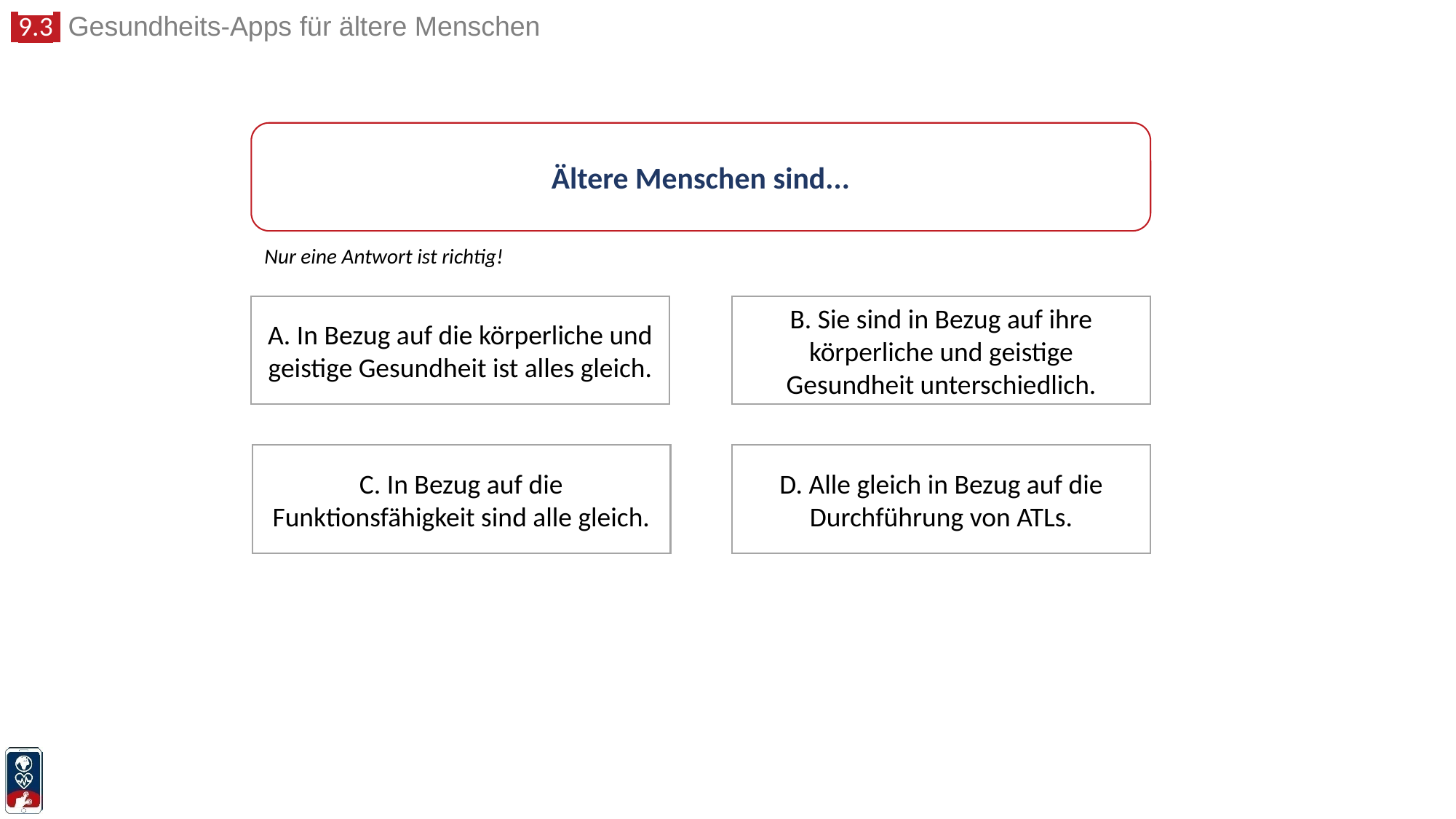

Ältere Menschen sind...
Nur eine Antwort ist richtig!
A. In Bezug auf die körperliche und geistige Gesundheit ist alles gleich.
B. Sie sind in Bezug auf ihre körperliche und geistige Gesundheit unterschiedlich.
C. In Bezug auf die Funktionsfähigkeit sind alle gleich.
D. Alle gleich in Bezug auf die Durchführung von ATLs.